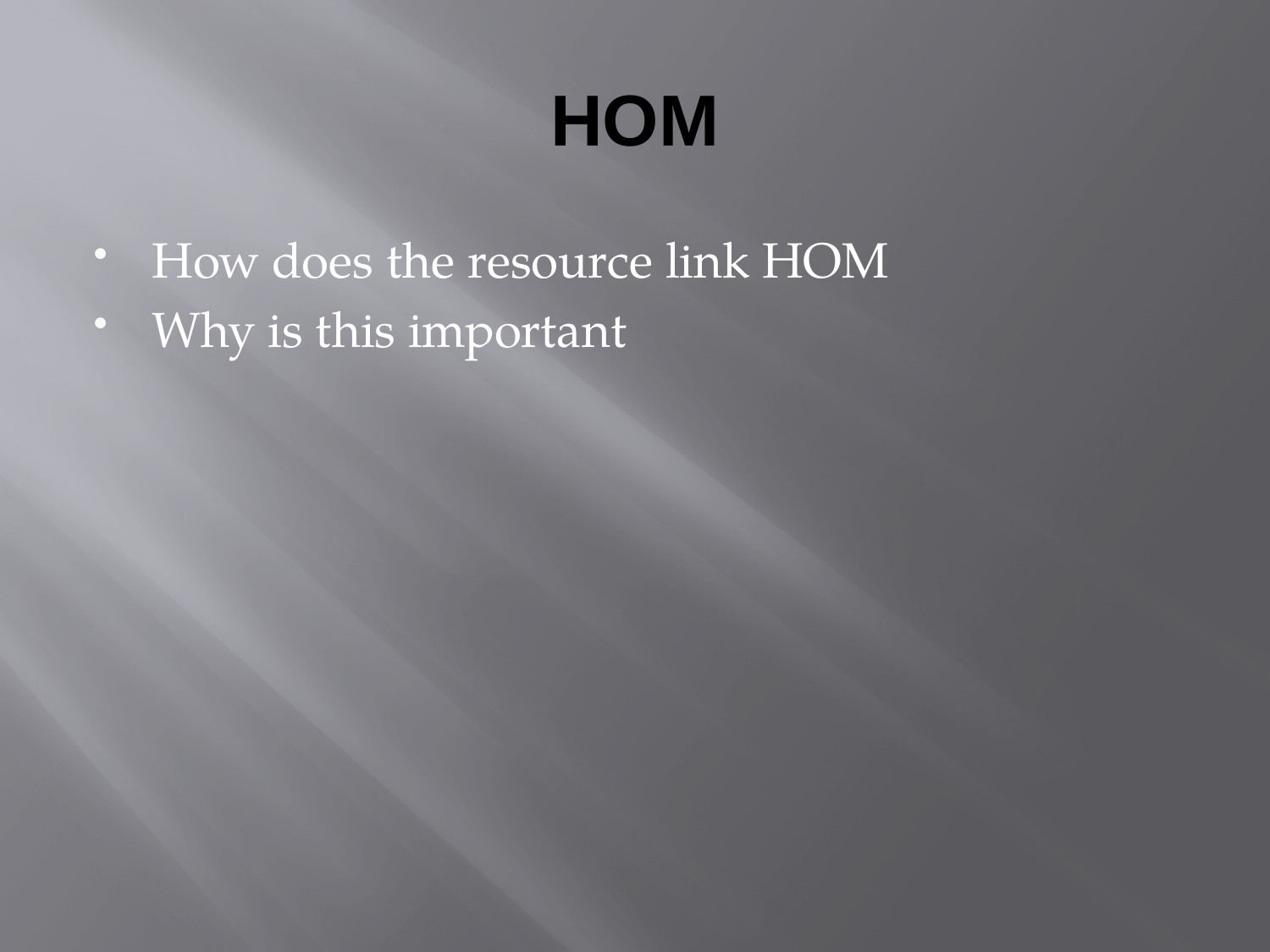

# HOM
How does the resource link HOM
Why is this important